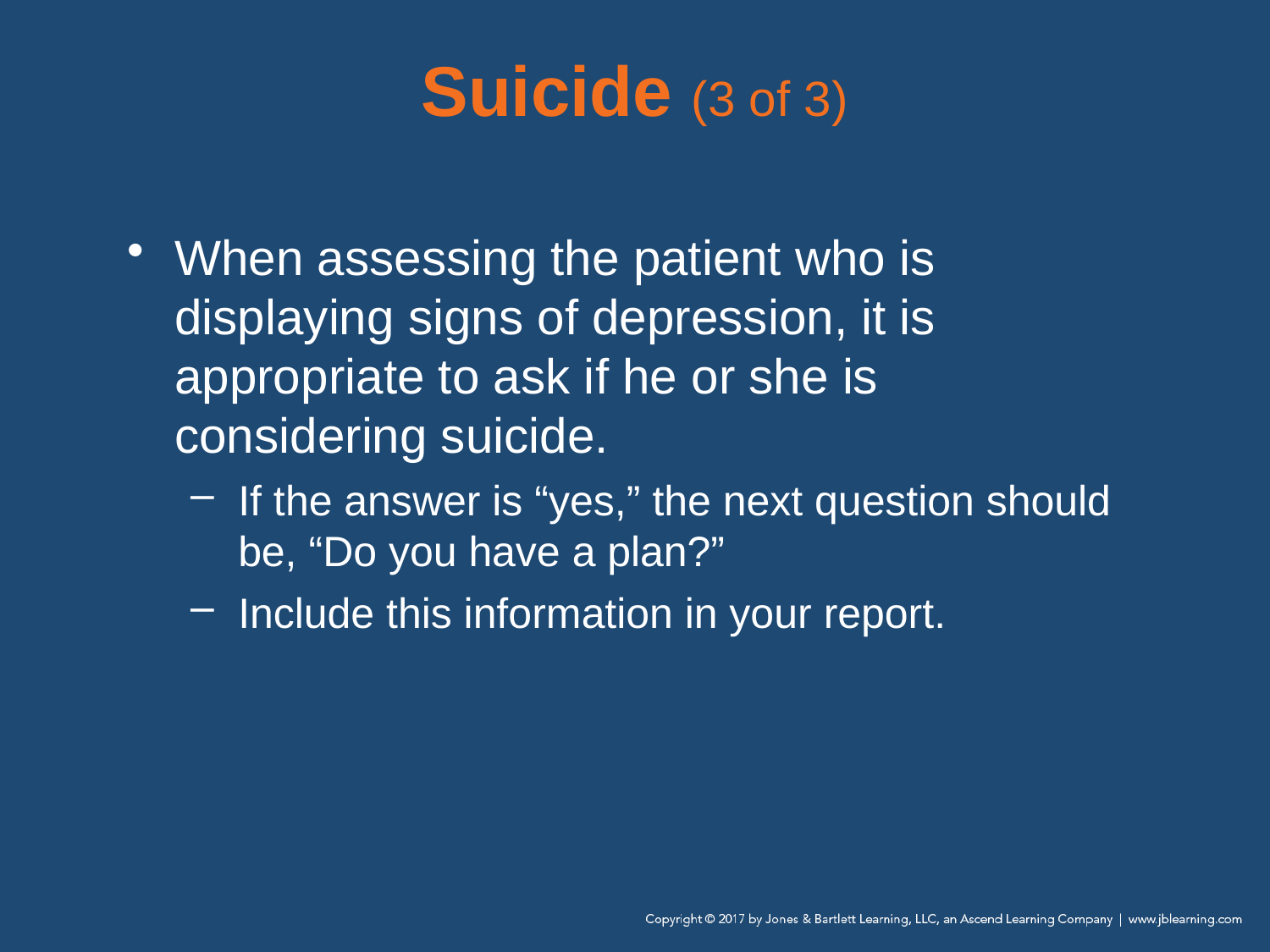

# Suicide (3 of 3)
When assessing the patient who is displaying signs of depression, it is appropriate to ask if he or she is considering suicide.
If the answer is “yes,” the next question should be, “Do you have a plan?”
Include this information in your report.